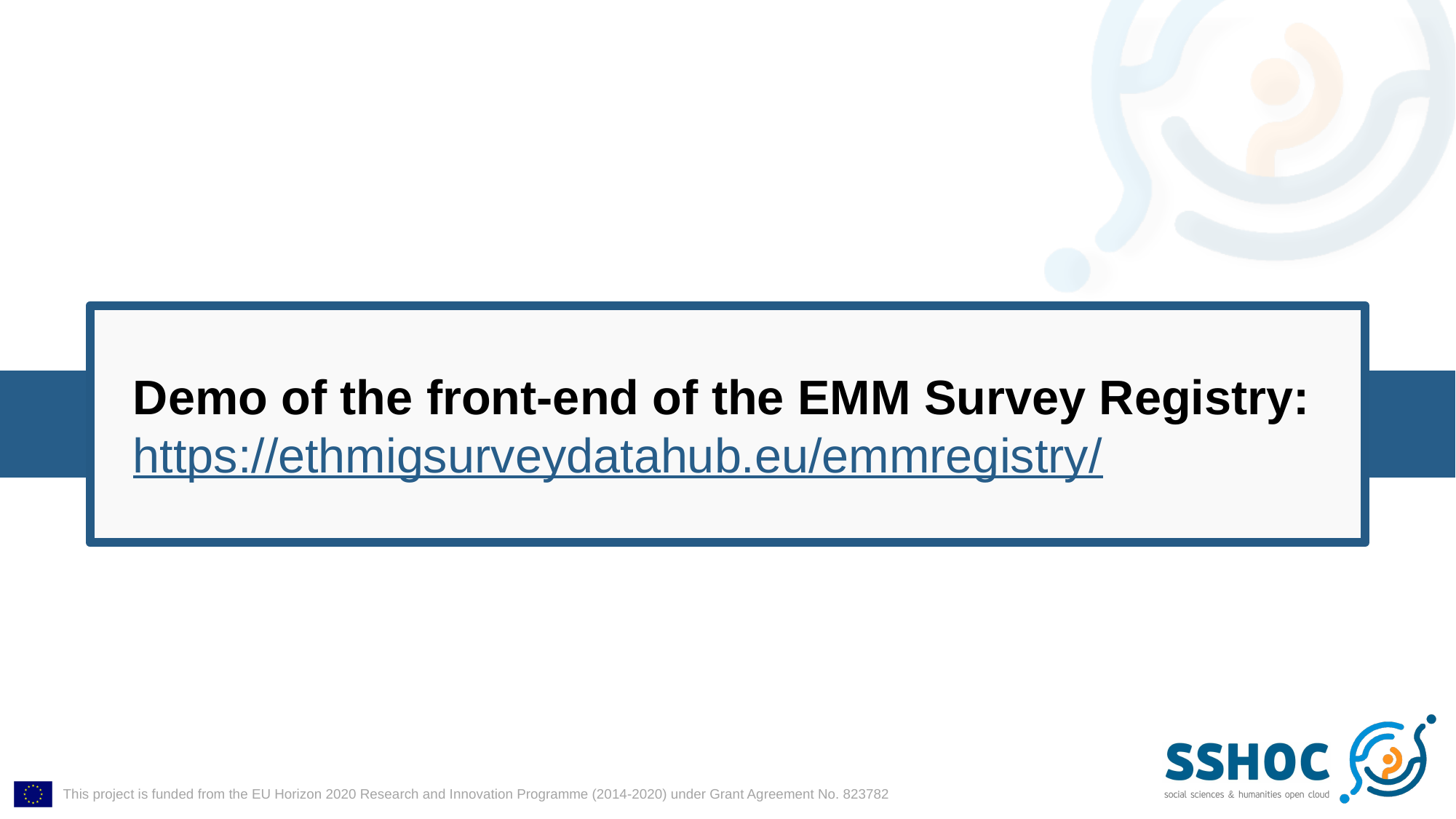

Demo of the front-end of the EMM Survey Registry: https://ethmigsurveydatahub.eu/emmregistry/